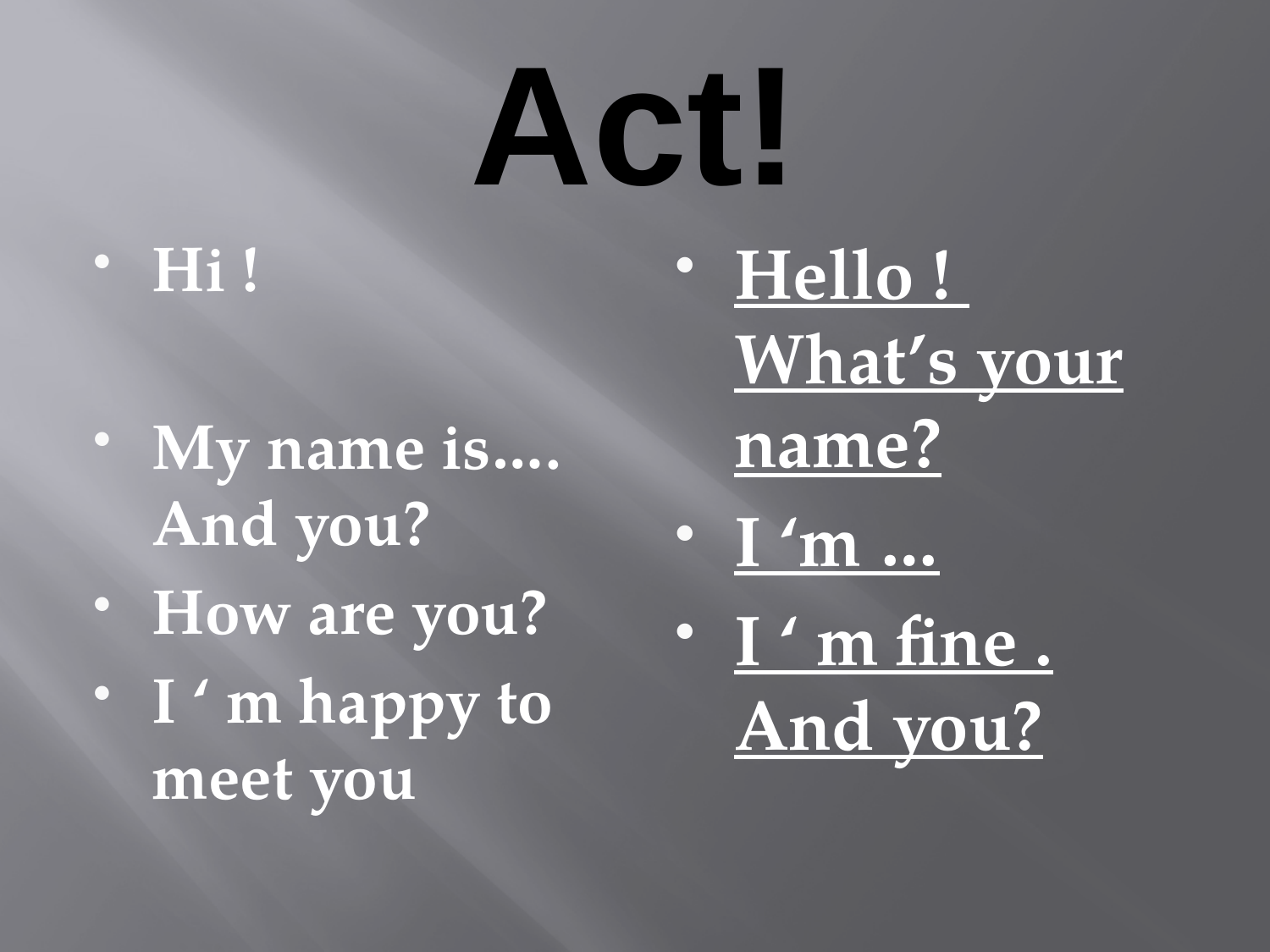

# Act!
Hi !

My name is…. And you?
How are you?
I ‘ m happy to meet you
Hello !  What’s your name?
I ‘m …
I ‘ m fine . And you?